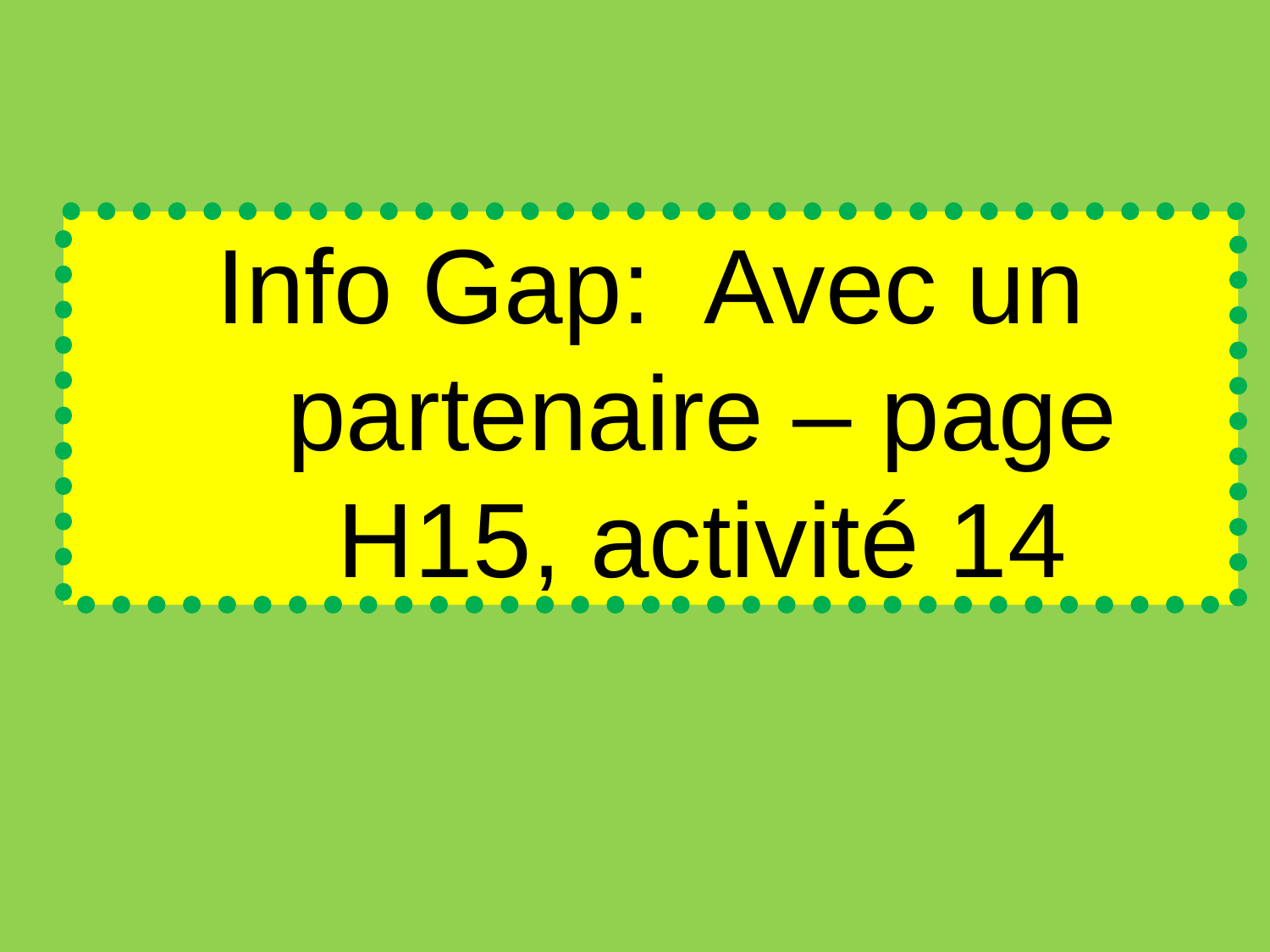

Info Gap:  Avec un partenaire – page H15, activité 14